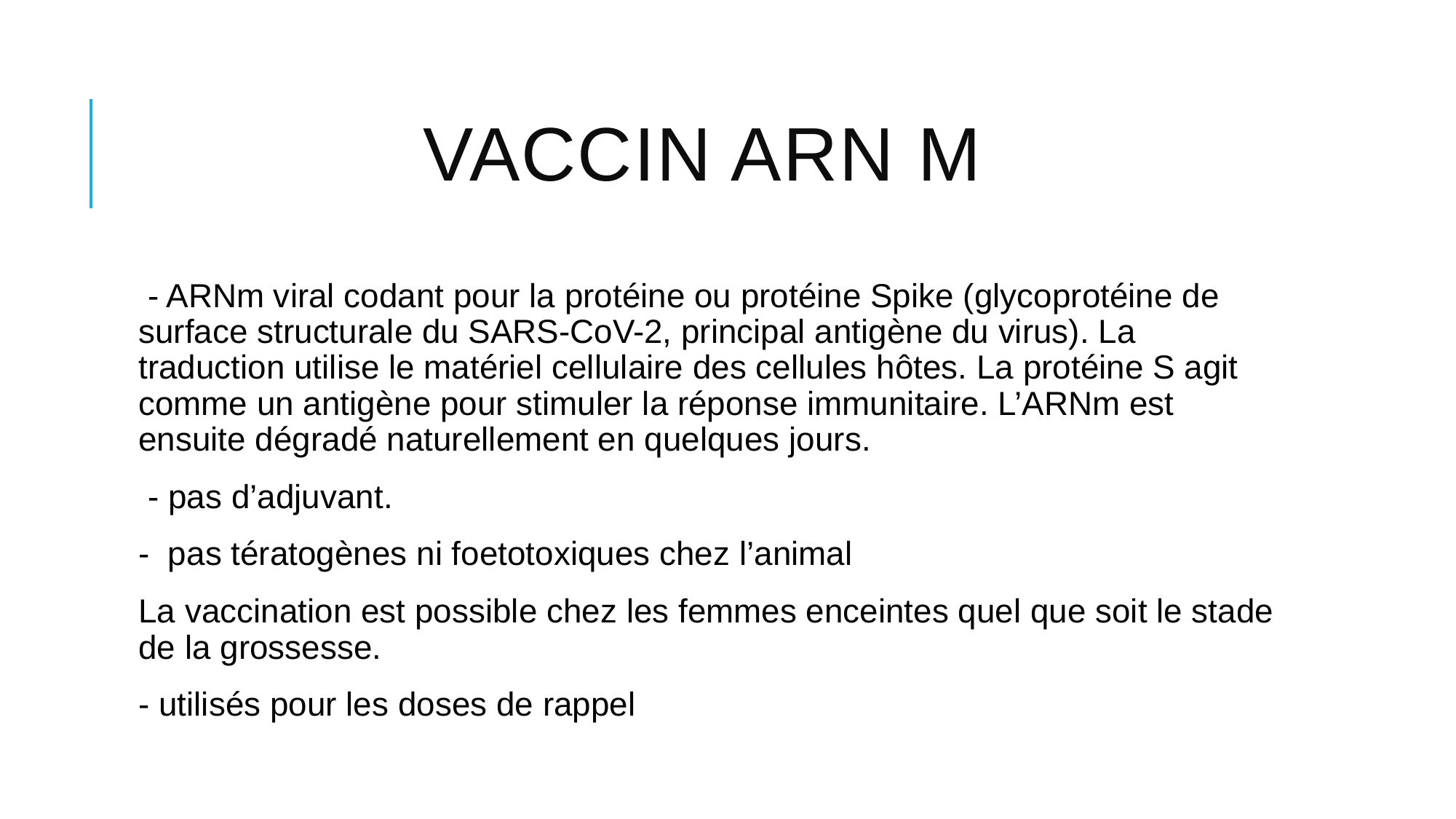

# Vaccin ARN M
 - ARNm viral codant pour la protéine ou protéine Spike (glycoprotéine de surface structurale du SARS-CoV-2, principal antigène du virus). La traduction utilise le matériel cellulaire des cellules hôtes. La protéine S agit comme un antigène pour stimuler la réponse immunitaire. L’ARNm est ensuite dégradé naturellement en quelques jours.
 - pas d’adjuvant.
-  pas tératogènes ni foetotoxiques chez l’animal
La vaccination est possible chez les femmes enceintes quel que soit le stade de la grossesse.
- utilisés pour les doses de rappel